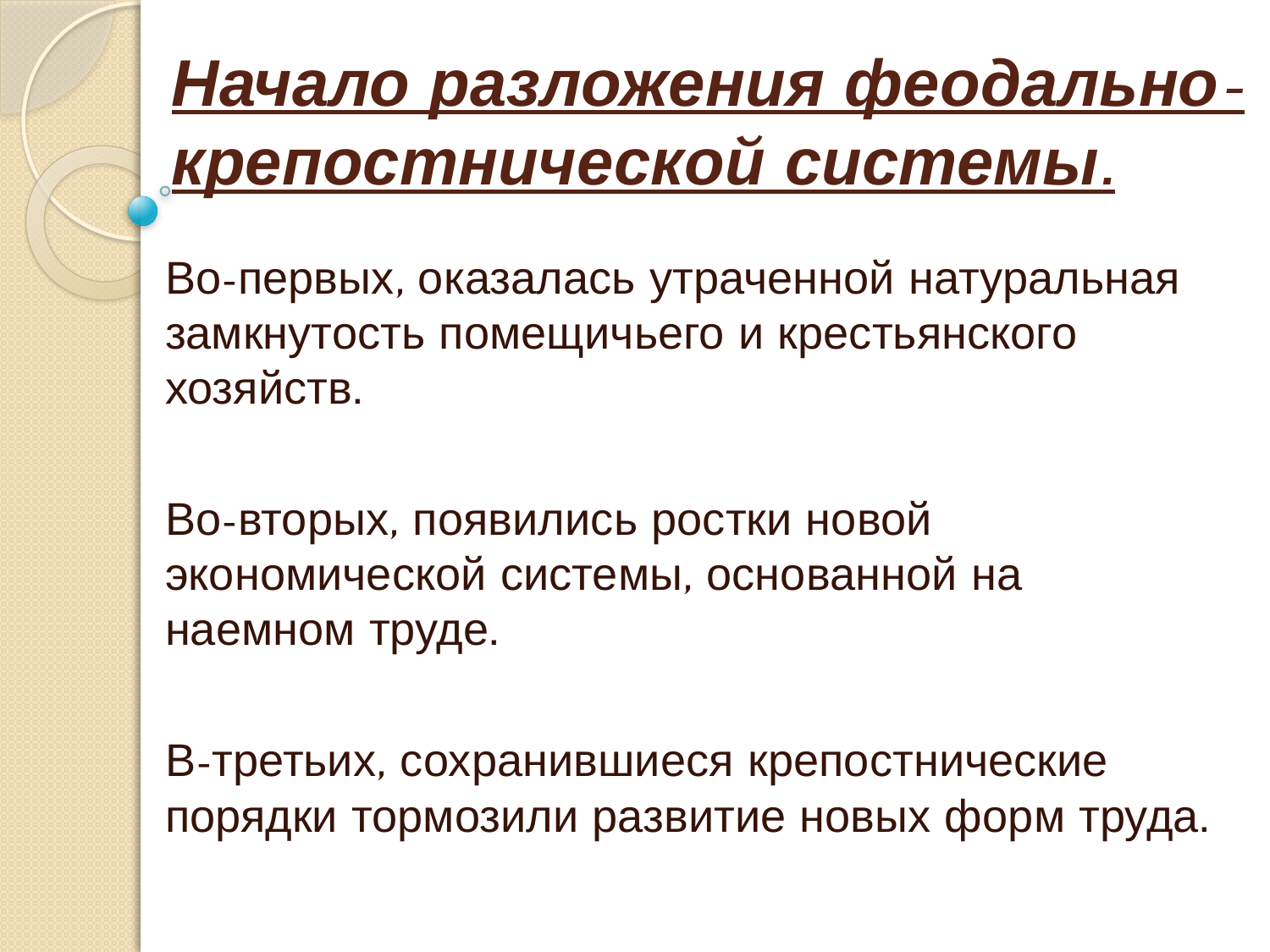

# Начало разложения феодально-крепостнической системы.
Во-первых, оказалась утраченной натуральная замкнутость помещичьего и крестьянского хозяйств.

Во-вторых, появились ростки новой экономической системы, основанной на наемном труде.

В-третьих, сохранившиеся крепостнические порядки тормозили развитие новых форм труда.